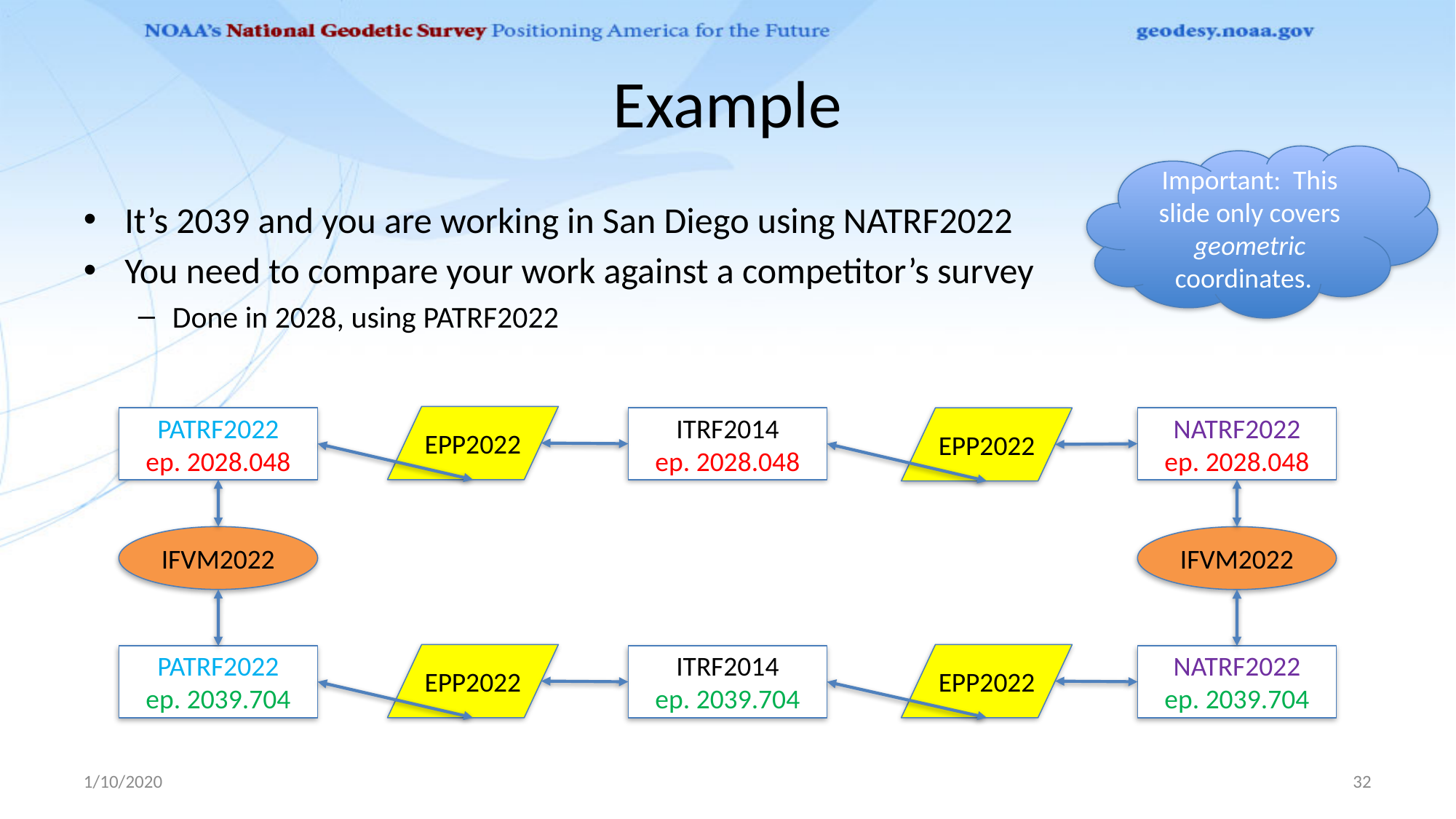

# Example
Important:  This slide only covers geometric coordinates.
It’s 2039 and you are working in San Diego using NATRF2022
You need to compare your work against a competitor’s survey
Done in 2028, using PATRF2022
EPP2022
PATRF2022
ep. 2028.048
ITRF2014
ep. 2028.048
EPP2022
NATRF2022
ep. 2028.048
IFVM2022
IFVM2022
EPP2022
EPP2022
NATRF2022
ep. 2039.704
PATRF2022
ep. 2039.704
ITRF2014
ep. 2039.704
1/10/2020
32